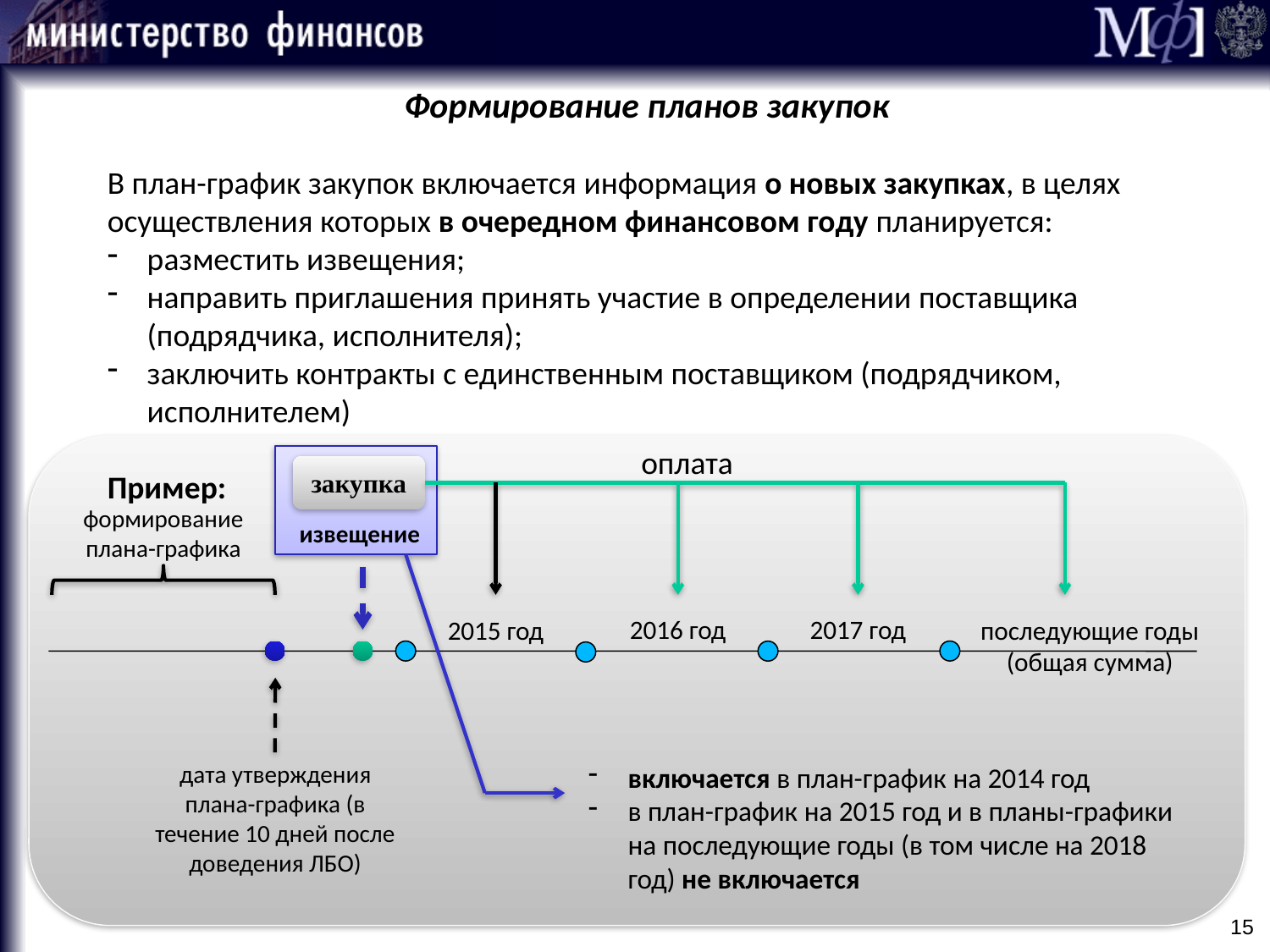

Формирование планов закупок
В план-график закупок включается информация о новых закупках, в целях осуществления которых в очередном финансовом году планируется:
разместить извещения;
направить приглашения принять участие в определении поставщика (подрядчика, исполнителя);
заключить контракты с единственным поставщиком (подрядчиком, исполнителем)

Пример:

оплата

закупка

формирование
плана-графика
извещение
2016 год
2017 год
2015 год
последующие годы
(общая сумма)

дата утверждения плана-графика (в течение 10 дней после доведения ЛБО)
включается в план-график на 2014 год
в план-график на 2015 год и в планы-графики на последующие годы (в том числе на 2018 год) не включается
15